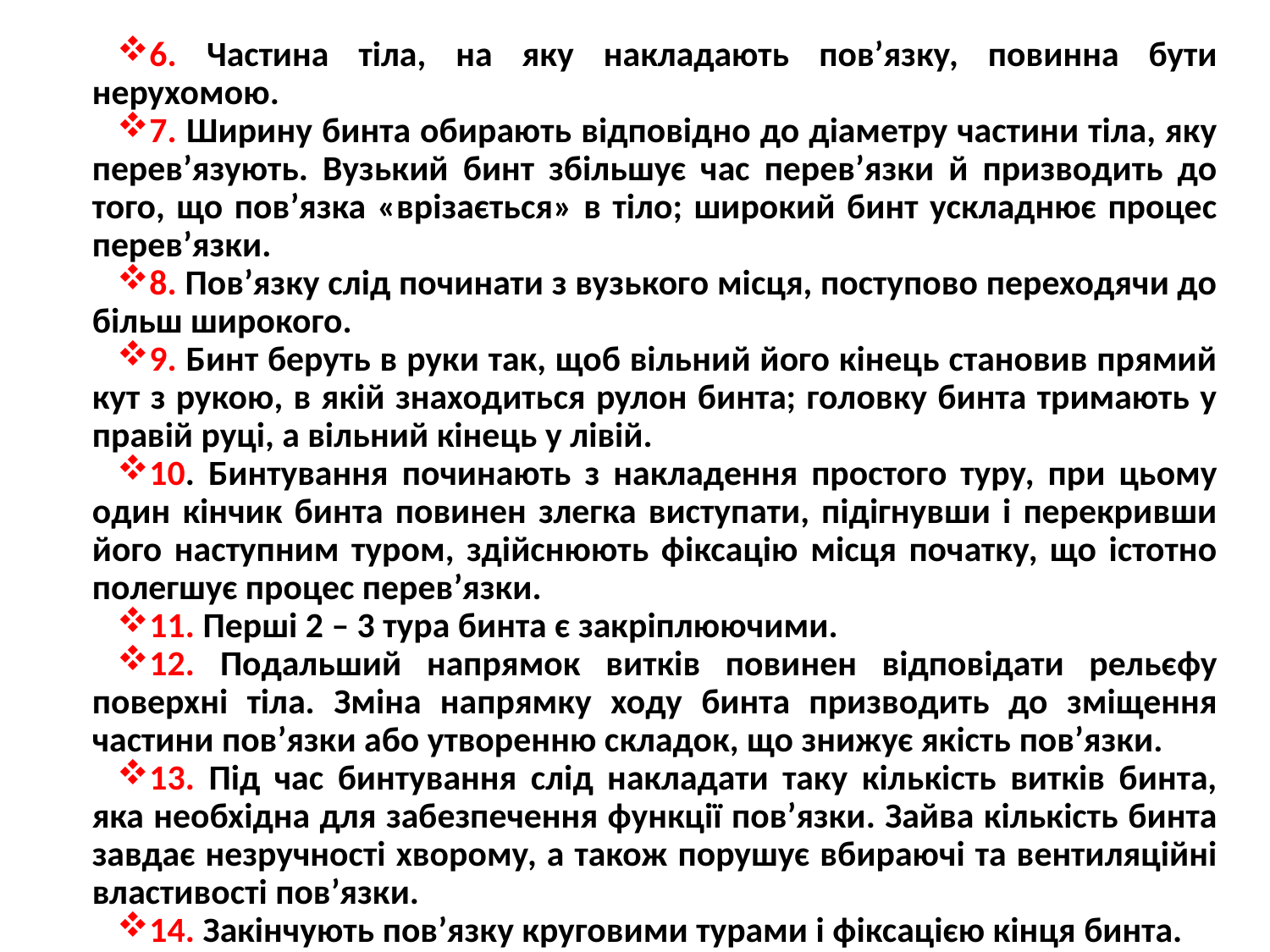

6. Частина тіла, на яку накладають пов’язку, повинна бути нерухомою.
7. Ширину бинта обирають відповідно до діаметру частини тіла, яку перев’язують. Вузький бинт збільшує час перев’язки й призводить до того, що пов’язка «врізається» в тіло; широкий бинт ускладнює процес перев’язки.
8. Пов’язку слід починати з вузького місця, поступово переходячи до більш широкого.
9. Бинт беруть в руки так, щоб вільний його кінець становив прямий кут з рукою, в якій знаходиться рулон бинта; головку бинта тримають у правій руці, а вільний кінець у лівій.
10. Бинтування починають з накладення простого туру, при цьому один кінчик бинта повинен злегка виступати, підігнувши і перекривши його наступним туром, здійснюють фіксацію місця початку, що істотно полегшує процес перев’язки.
11. Перші 2 – 3 тура бинта є закріплюючими.
12. Подальший напрямок витків повинен відповідати рельєфу поверхні тіла. Зміна напрямку ходу бинта призводить до зміщення частини пов’язки або утворенню складок, що знижує якість пов’язки.
13. Під час бинтування слід накладати таку кількість витків бинта, яка необхідна для забезпечення функції пов’язки. Зайва кількість бинта завдає незручності хворому, а також порушує вбираючі та вентиляційні властивості пов’язки.
14. Закінчують пов’язку круговими турами і фіксацією кінця бинта.